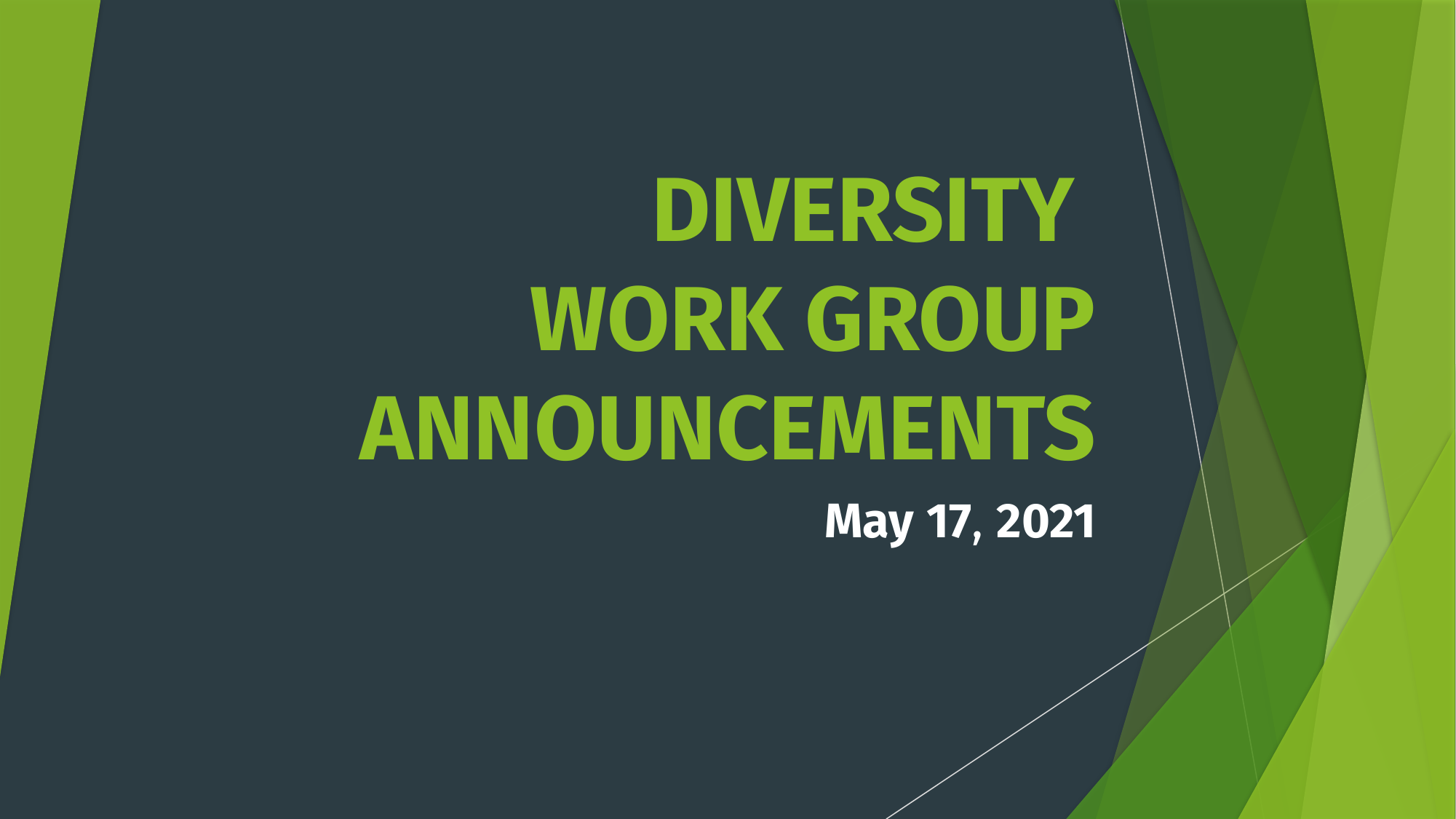

# DIVERSITY WORK GROUP ANNOUNCEMENTS
May 17, 2021